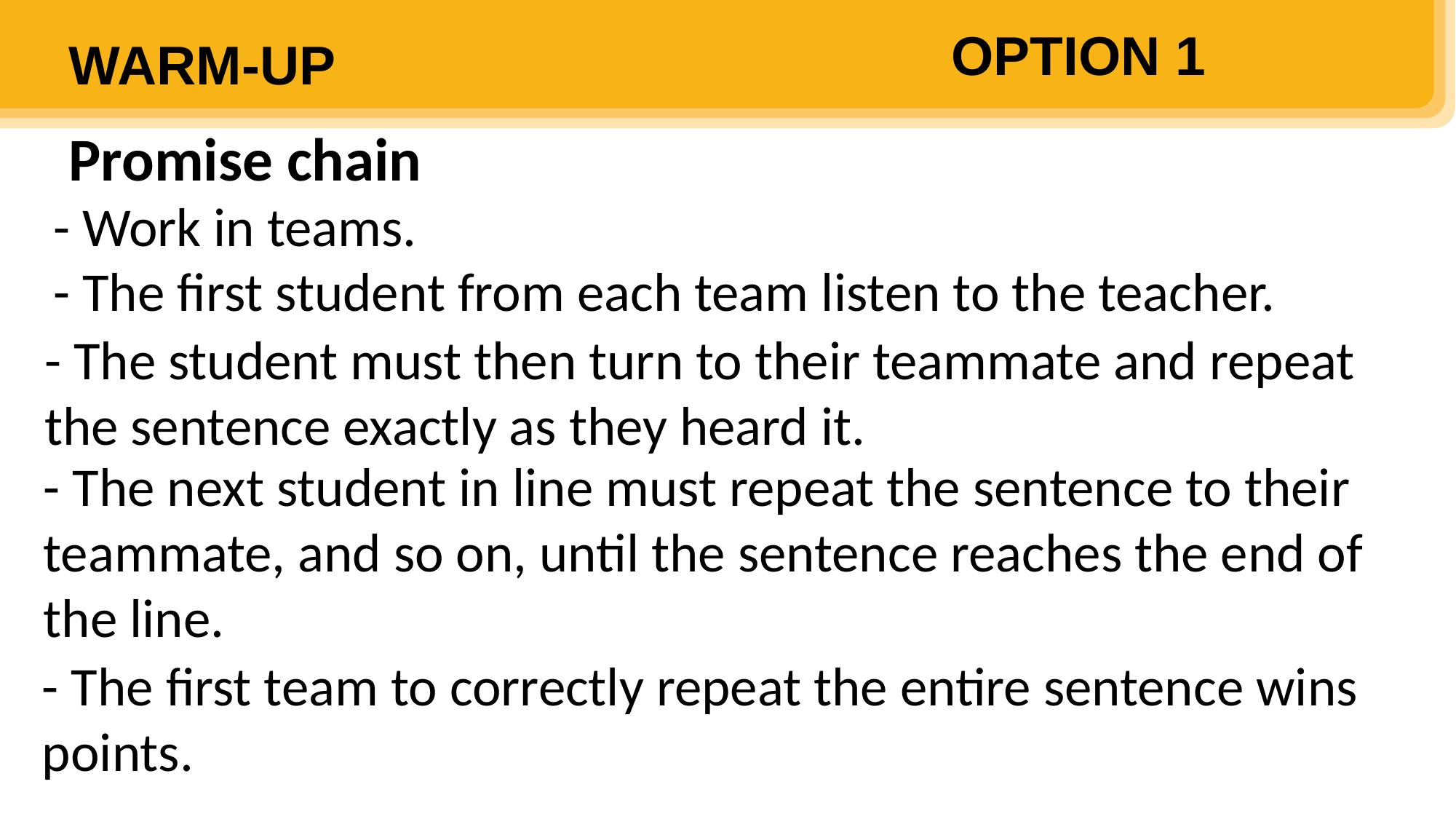

OPTION 1
WARM-UP
Promise chain
- Work in teams.
- The first student from each team listen to the teacher.

- The student must then turn to their teammate and repeat the sentence exactly as they heard it.
- The next student in line must repeat the sentence to their teammate, and so on, until the sentence reaches the end of the line.
- The first team to correctly repeat the entire sentence wins points.